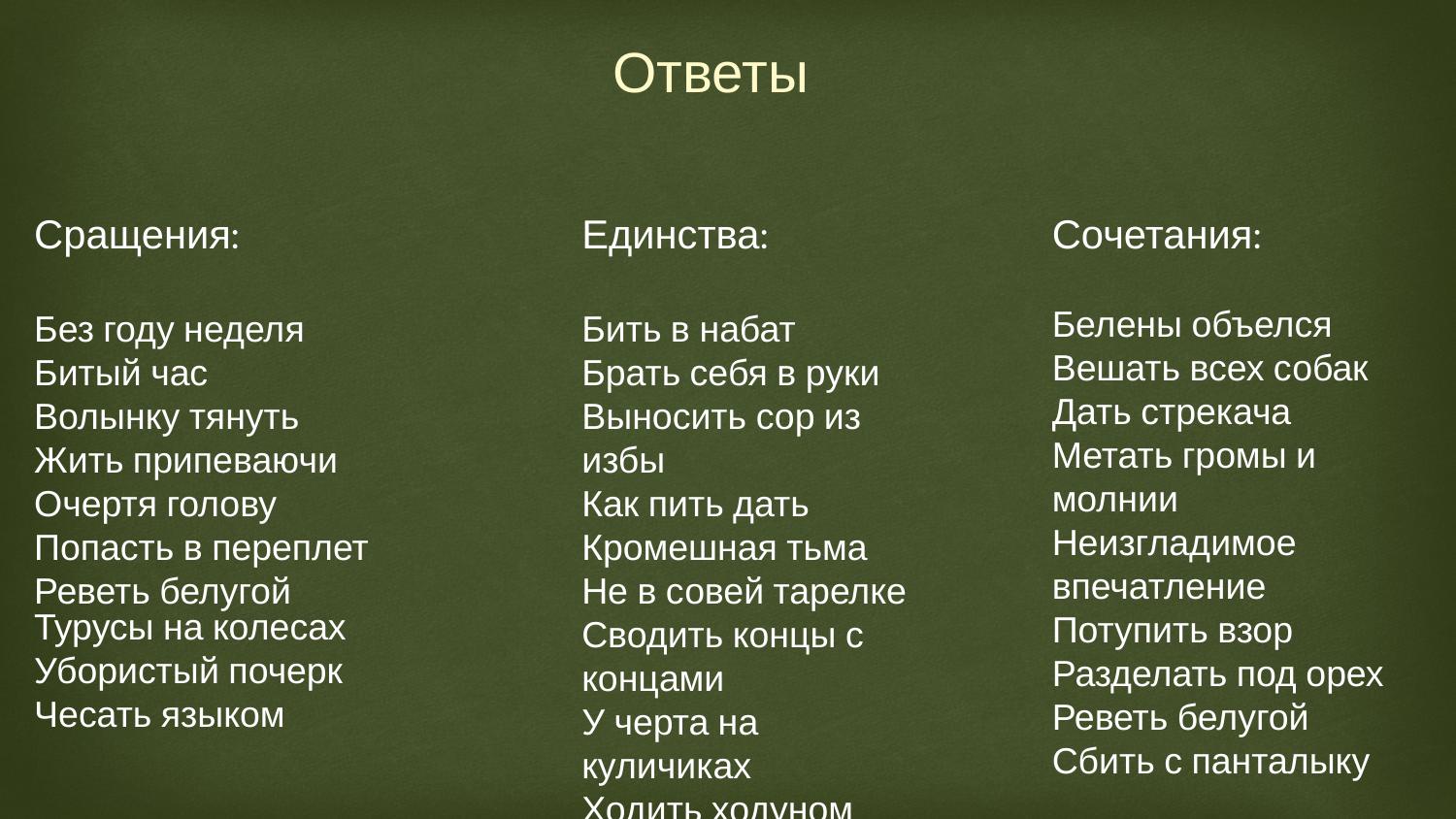

Ответы
Сращения:

Без году неделя
Битый час
Волынку тянуть
Жить припеваючи
Очертя голову
Попасть в переплет
Реветь белугой

Единства:

Бить в набат
Брать себя в руки
Выносить сор из избы
Как пить дать
Кромешная тьма
Не в совей тарелке
Сводить концы с концами
У черта на куличиках
Ходить ходуном
Сочетания:

Белены объелся
Вешать всех собак
Дать стрекача
Метать громы и молнии
Неизгладимое впечатление
Потупить взор
Разделать под орех
Реветь белугой
Сбить с панталыку
Турусы на колесах
Убористый почерк
Чесать языком